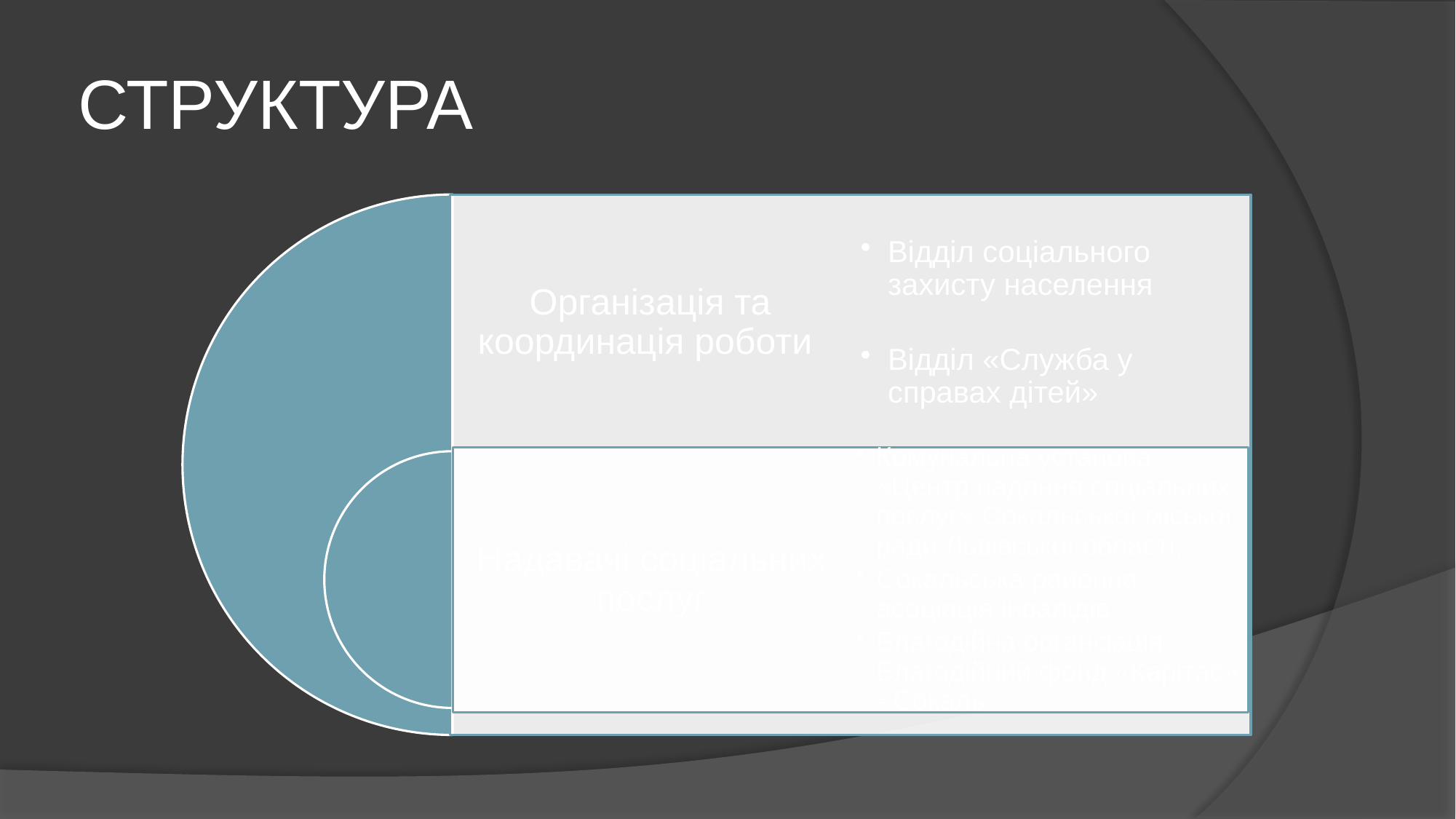

# СТРУКТУРА
Організація та координація роботи
Надавачі соціальних послуг
Відділ соціального захисту населення

Відділ «Служба у справах дітей»
Комунальна установа «Центр надання соціальних послуг» Сокальської міської ради Львівської області;
Сокальська районна асоціація інвалідів;
Благодійна організація Благодійний фонд «Карітас» - Сокаль